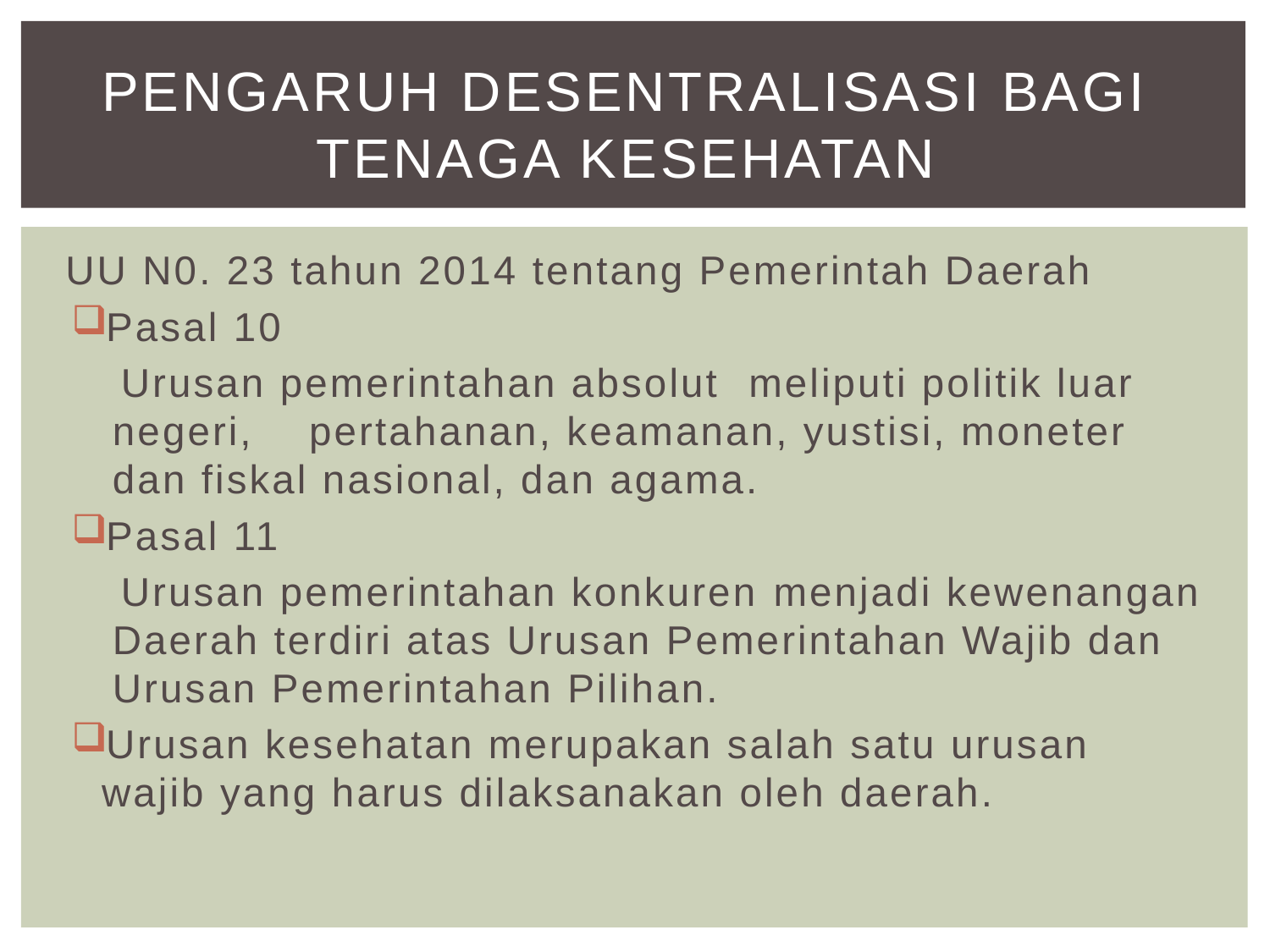

# Pengaruh Desentralisasi Bagi Tenaga Kesehatan
UU N0. 23 tahun 2014 tentang Pemerintah Daerah
Pasal 10
    Urusan pemerintahan absolut  meliputi politik luar negeri,    pertahanan, keamanan, yustisi, moneter dan fiskal nasional, dan agama.
Pasal 11
    Urusan pemerintahan konkuren menjadi kewenangan Daerah terdiri atas Urusan Pemerintahan Wajib dan Urusan Pemerintahan Pilihan.
Urusan kesehatan merupakan salah satu urusan wajib yang harus dilaksanakan oleh daerah.